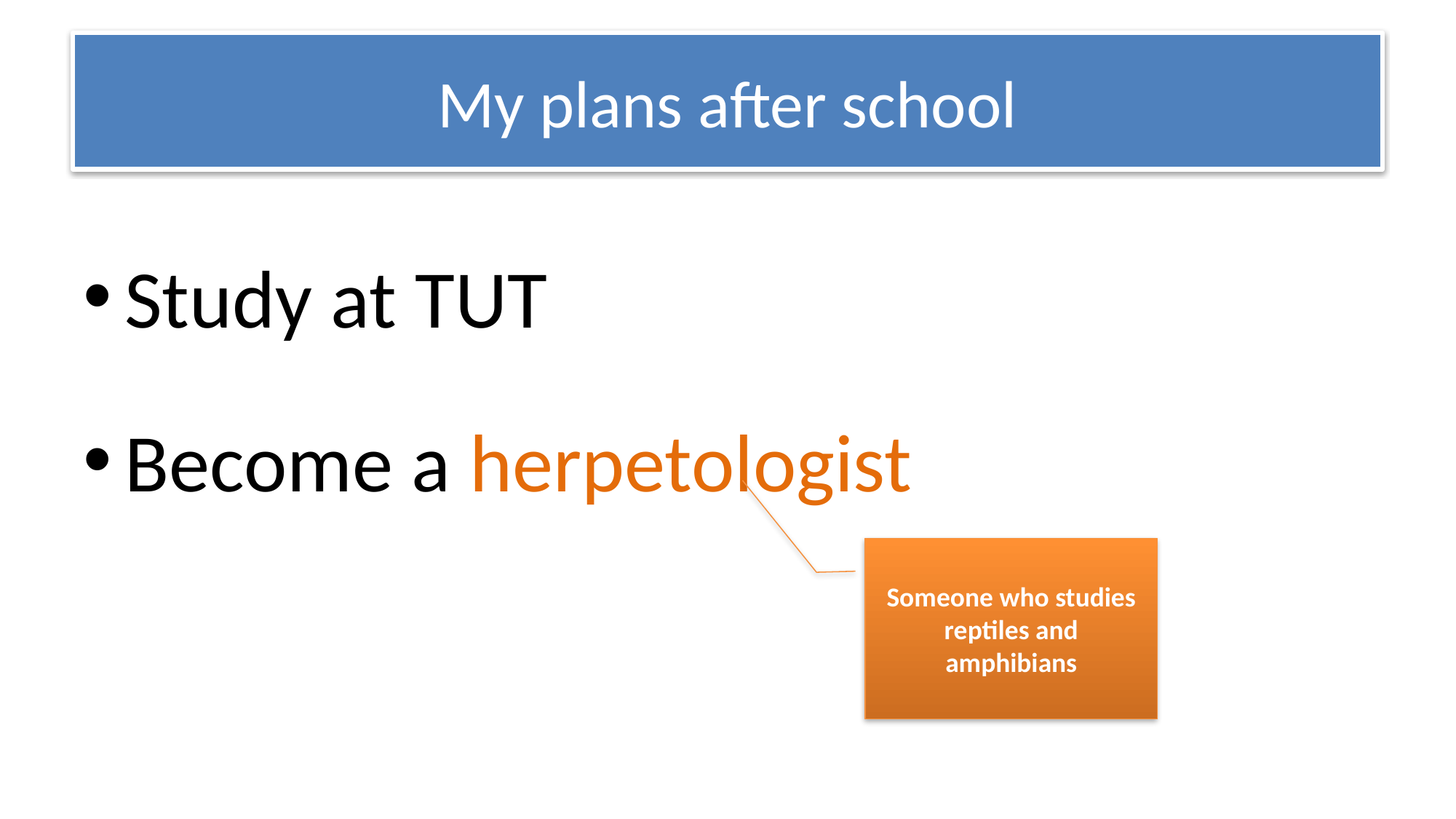

# My plans after school
Study at TUT
Become a herpetologist
Someone who studies reptiles and amphibians